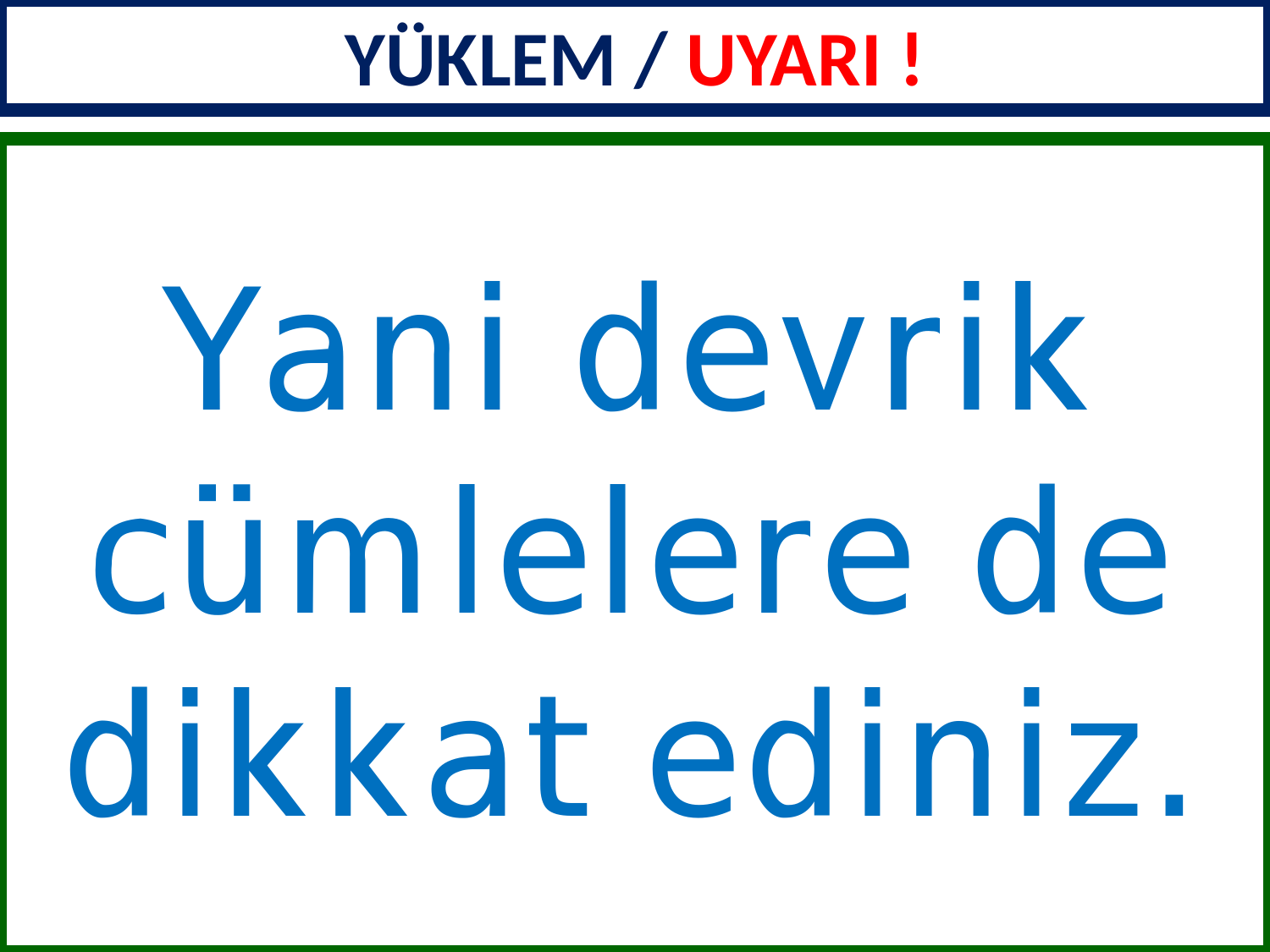

YÜKLEM / UYARI !
Yani devrik cümlelere de dikkat ediniz.